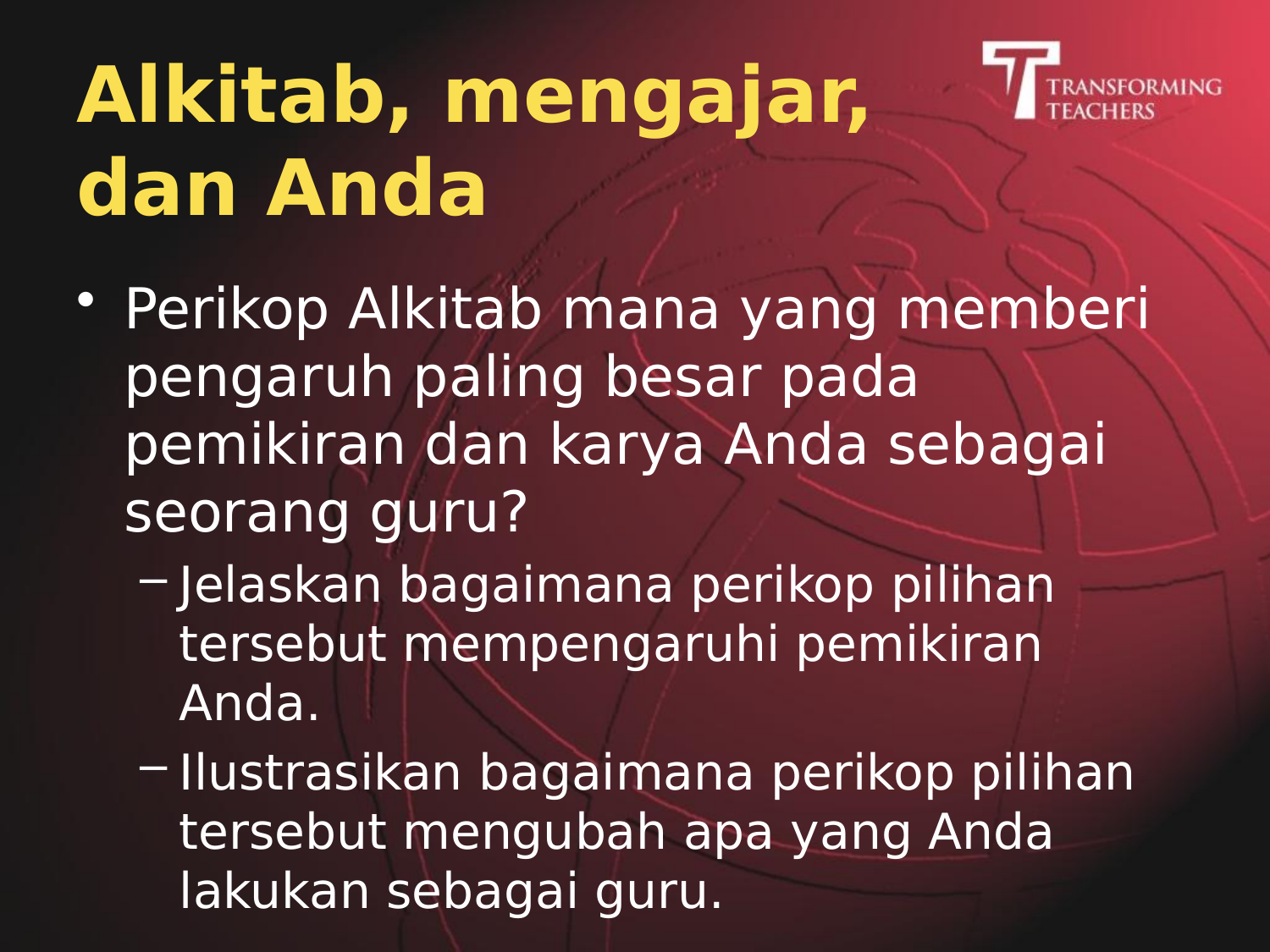

# Alkitab, mengajar, dan Anda
Perikop Alkitab mana yang memberi pengaruh paling besar pada pemikiran dan karya Anda sebagai seorang guru?
Jelaskan bagaimana perikop pilihan tersebut mempengaruhi pemikiran Anda.
Ilustrasikan bagaimana perikop pilihan tersebut mengubah apa yang Anda lakukan sebagai guru.